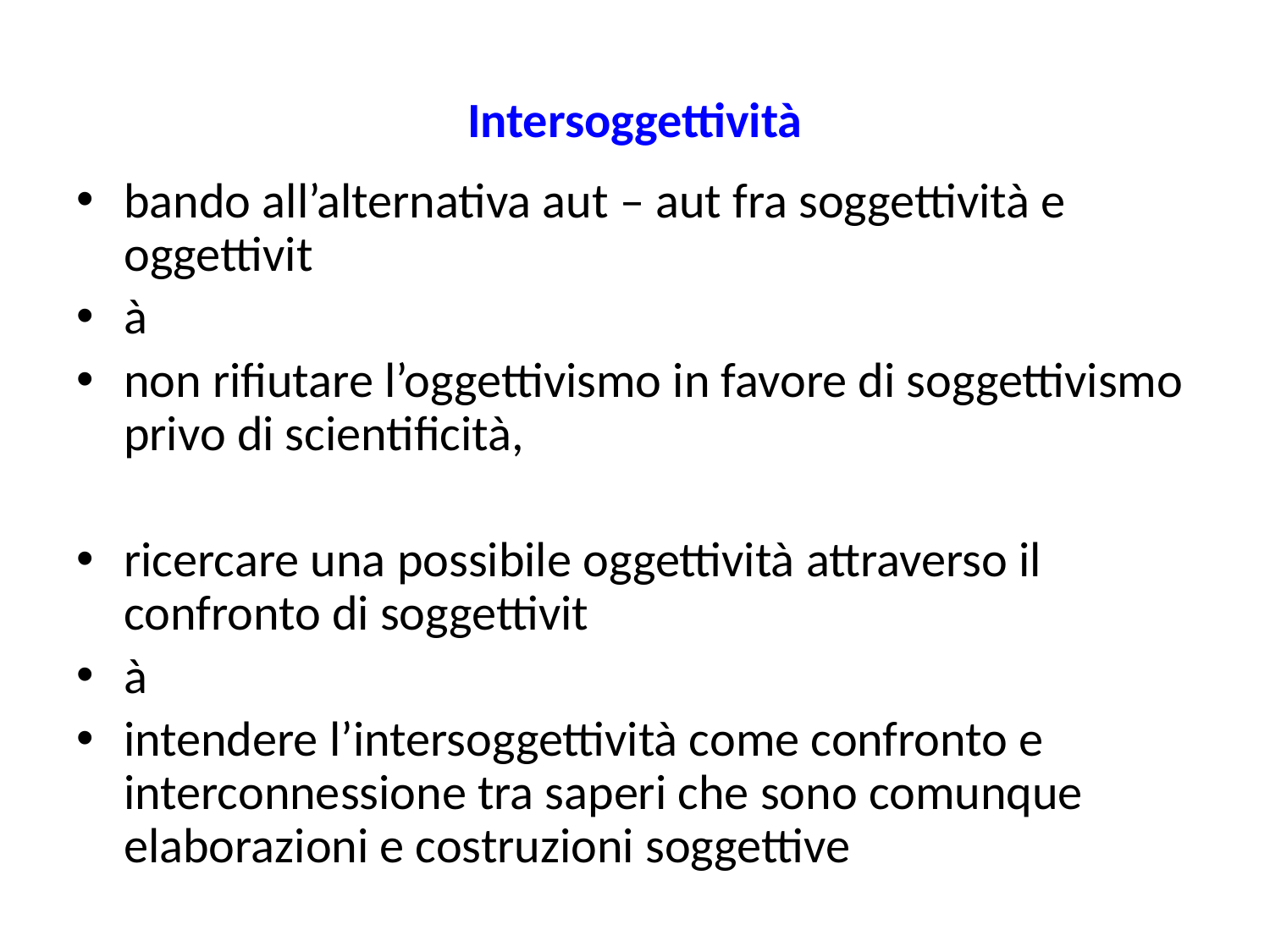

# Intersoggettività
bando all’alternativa aut – aut fra soggettività e oggettivit
à
non rifiutare l’oggettivismo in favore di soggettivismo privo di scientificità,

ricercare una possibile oggettività attraverso il confronto di soggettivit
à
intendere l’intersoggettività come confronto e interconnessione tra saperi che sono comunque elaborazioni e costruzioni soggettive